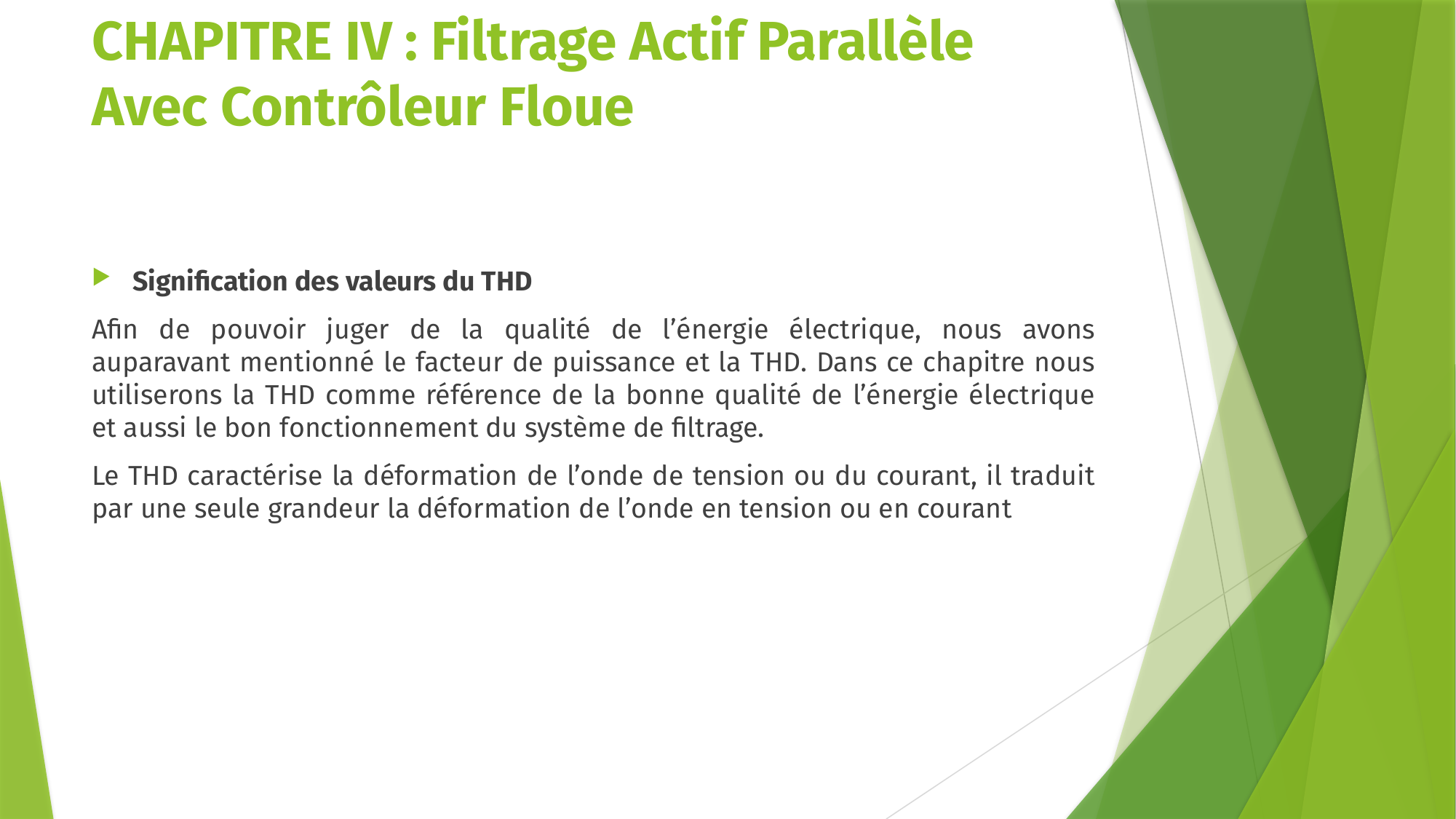

# CHAPITRE IV : Filtrage Actif Parallèle Avec Contrôleur Floue
Signification des valeurs du THD
Afin de pouvoir juger de la qualité de l’énergie électrique, nous avons auparavant mentionné le facteur de puissance et la THD. Dans ce chapitre nous utiliserons la THD comme référence de la bonne qualité de l’énergie électrique et aussi le bon fonctionnement du système de filtrage.
Le THD caractérise la déformation de l’onde de tension ou du courant, il traduit par une seule grandeur la déformation de l’onde en tension ou en courant